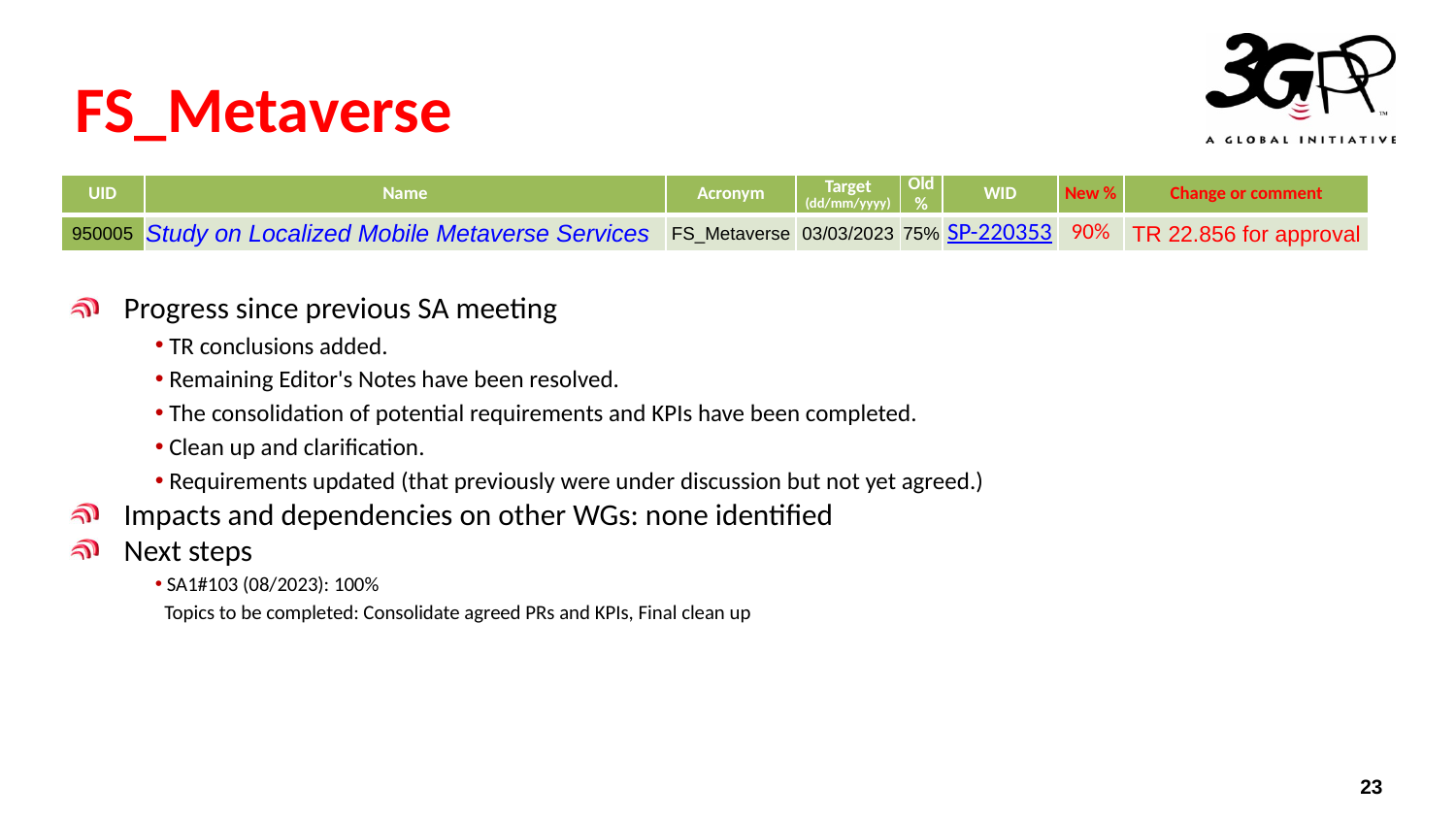

# FS_Metaverse
| UID | Name | Acronym | Target (dd/mm/yyyy) | Old % | WID | New % | Change or comment |
| --- | --- | --- | --- | --- | --- | --- | --- |
| 950005 | Study on Localized Mobile Metaverse Services | FS\_Metaverse | 03/03/2023 | 75% | SP-220353 | 90% | TR 22.856 for approval |
Progress since previous SA meeting
 TR conclusions added.
 Remaining Editor's Notes have been resolved.
 The consolidation of potential requirements and KPIs have been completed.
 Clean up and clarification.
 Requirements updated (that previously were under discussion but not yet agreed.)
Impacts and dependencies on other WGs: none identified
Next steps
 SA1#103 (08/2023): 100%
  Topics to be completed: Consolidate agreed PRs and KPIs, Final clean up